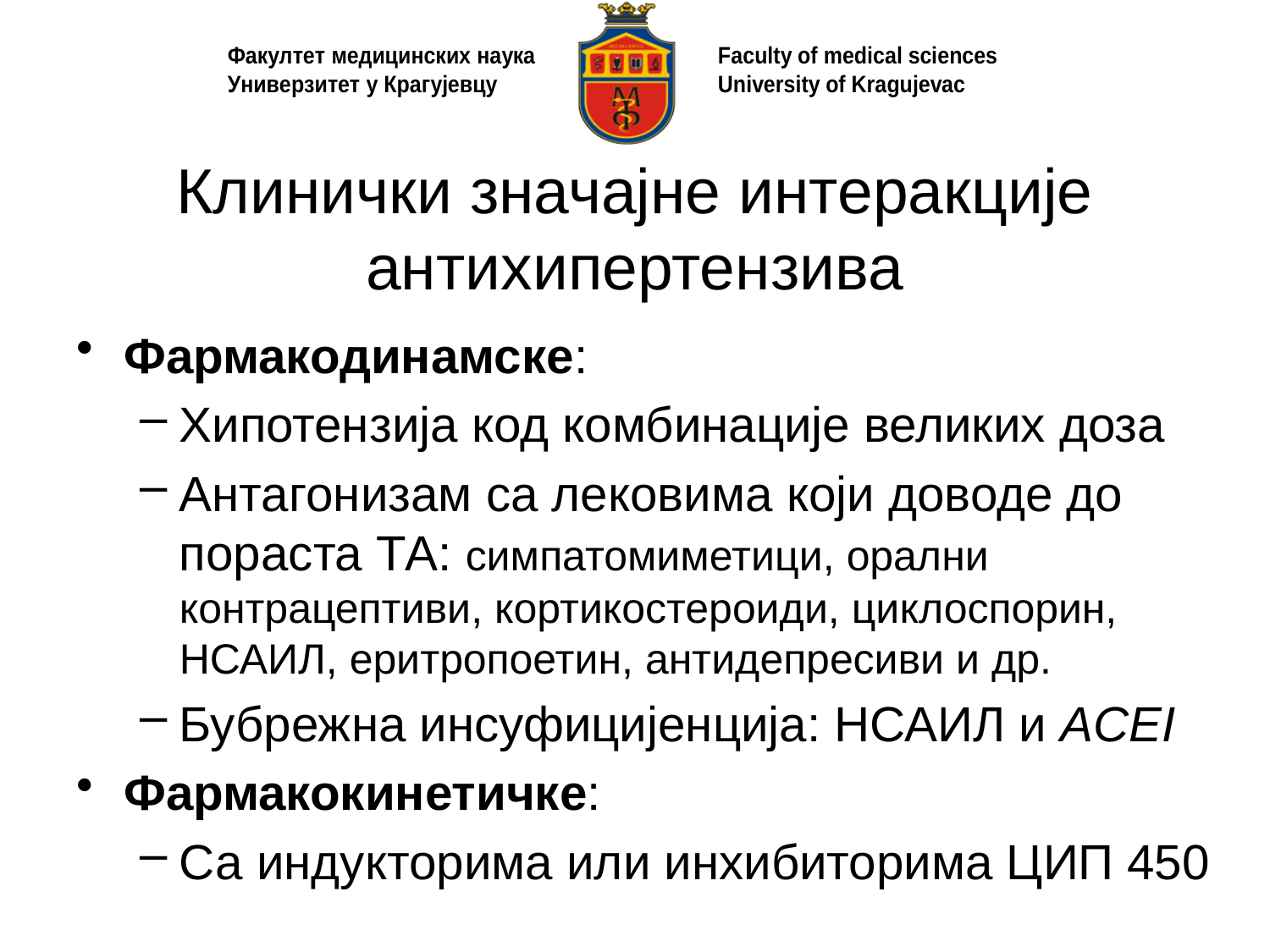

# Клинички значајне интеракције антихипертензива
Фармакодинамске:
Хипотензија код комбинације великих доза
Антагонизам са лековима који доводе до пораста ТА: симпатомиметици, орални контрацептиви, кортикостероиди, циклоспорин, НСАИЛ, еритропоетин, антидепресиви и др.
Бубрежна инсуфицијенција: НСАИЛ и ACEI
Фармакокинетичке:
Са индукторима или инхибиторима ЦИП 450